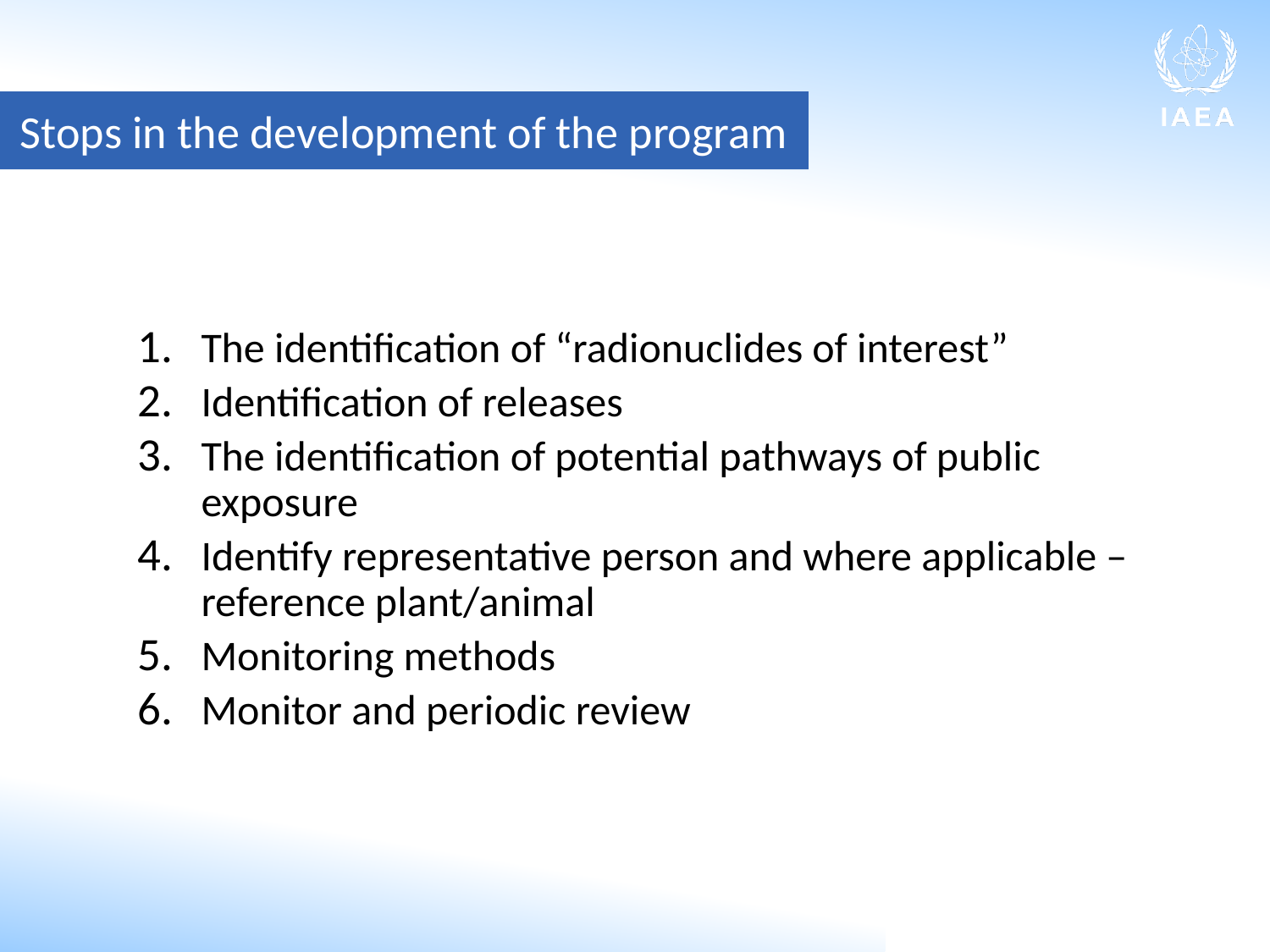

Stops in the development of the program

The identification of “radionuclides of interest”
Identification of releases
The identification of potential pathways of public exposure
Identify representative person and where applicable –reference plant/animal
Monitoring methods
Monitor and periodic review